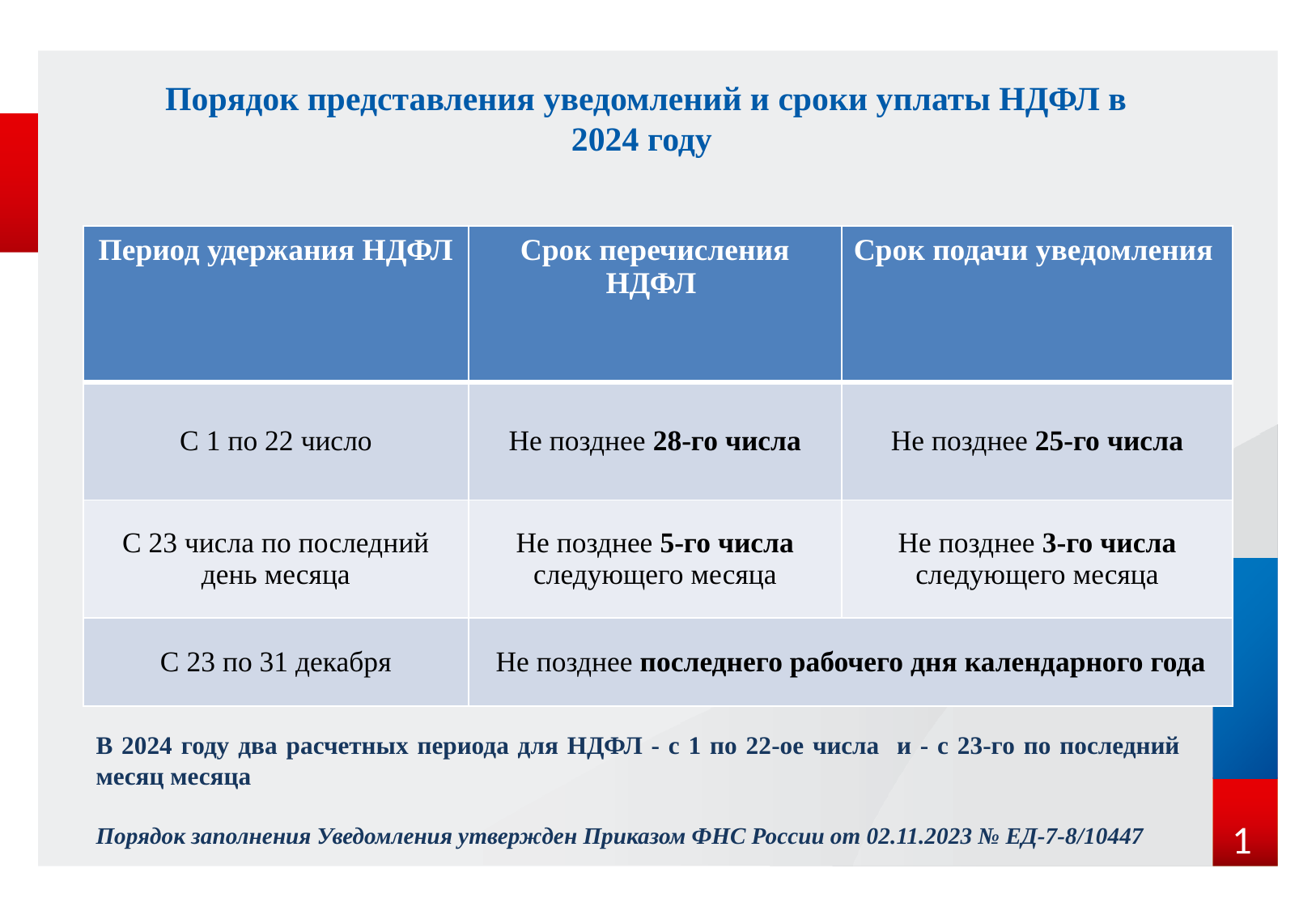

# Порядок представления уведомлений и сроки уплаты НДФЛ в 2024 году
| Период удержания НДФЛ | Срок перечисления НДФЛ | Срок подачи уведомления |
| --- | --- | --- |
| С 1 по 22 число | Не позднее 28-го числа | Не позднее 25-го числа |
| С 23 числа по последний день месяца | Не позднее 5-го числа следующего месяца | Не позднее 3-го числа следующего месяца |
| С 23 по 31 декабря | Не позднее последнего рабочего дня календарного года |  |
В 2024 году два расчетных периода для НДФЛ - с 1 по 22-ое числа  и - с 23-го по последний месяц месяца

Порядок заполнения Уведомления утвержден Приказом ФНС России от 02.11.2023 № ЕД-7-8/10447

1